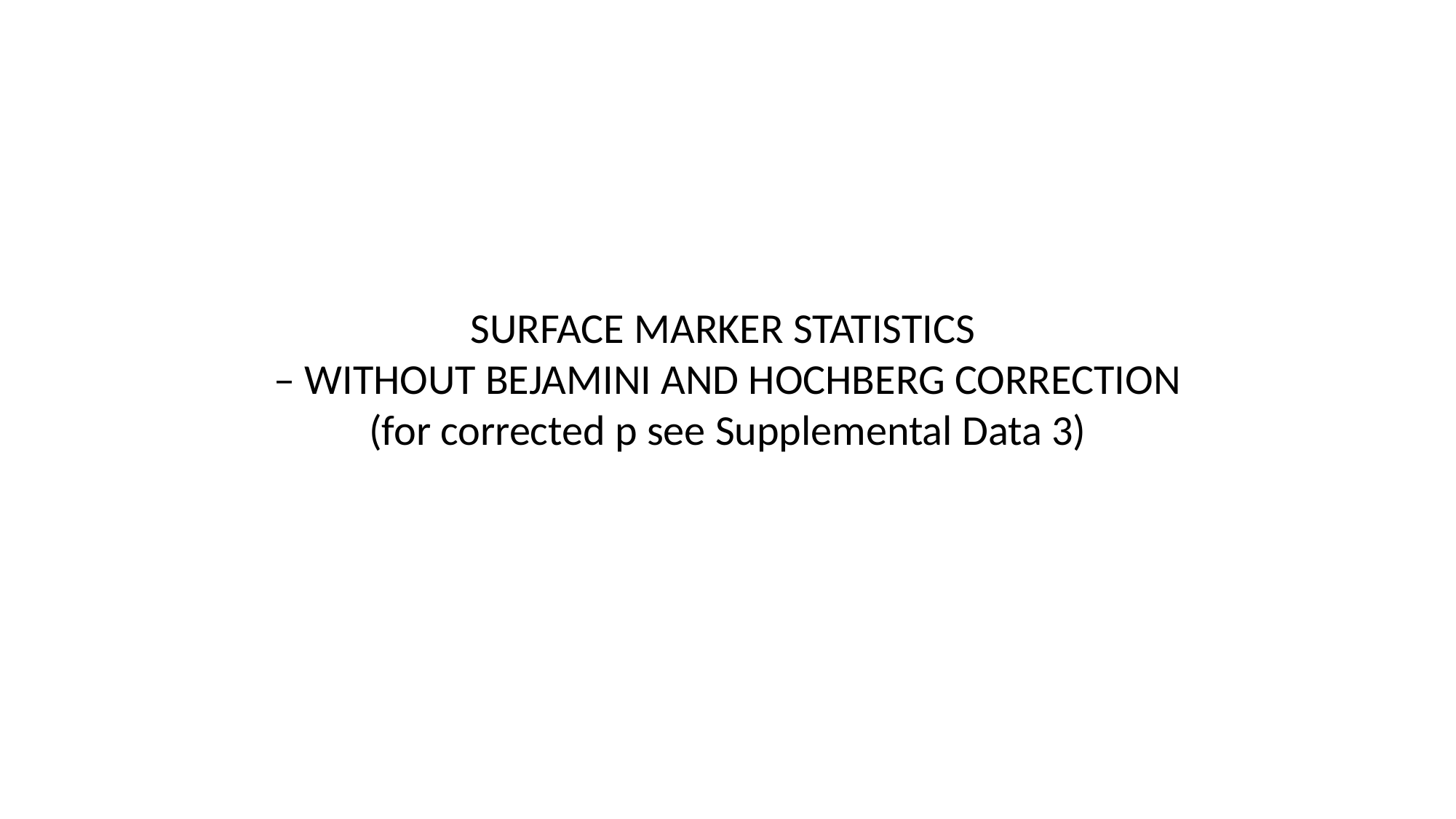

SURFACE MARKER STATISTICS
– WITHOUT BEJAMINI AND HOCHBERG CORRECTION
(for corrected p see Supplemental Data 3)